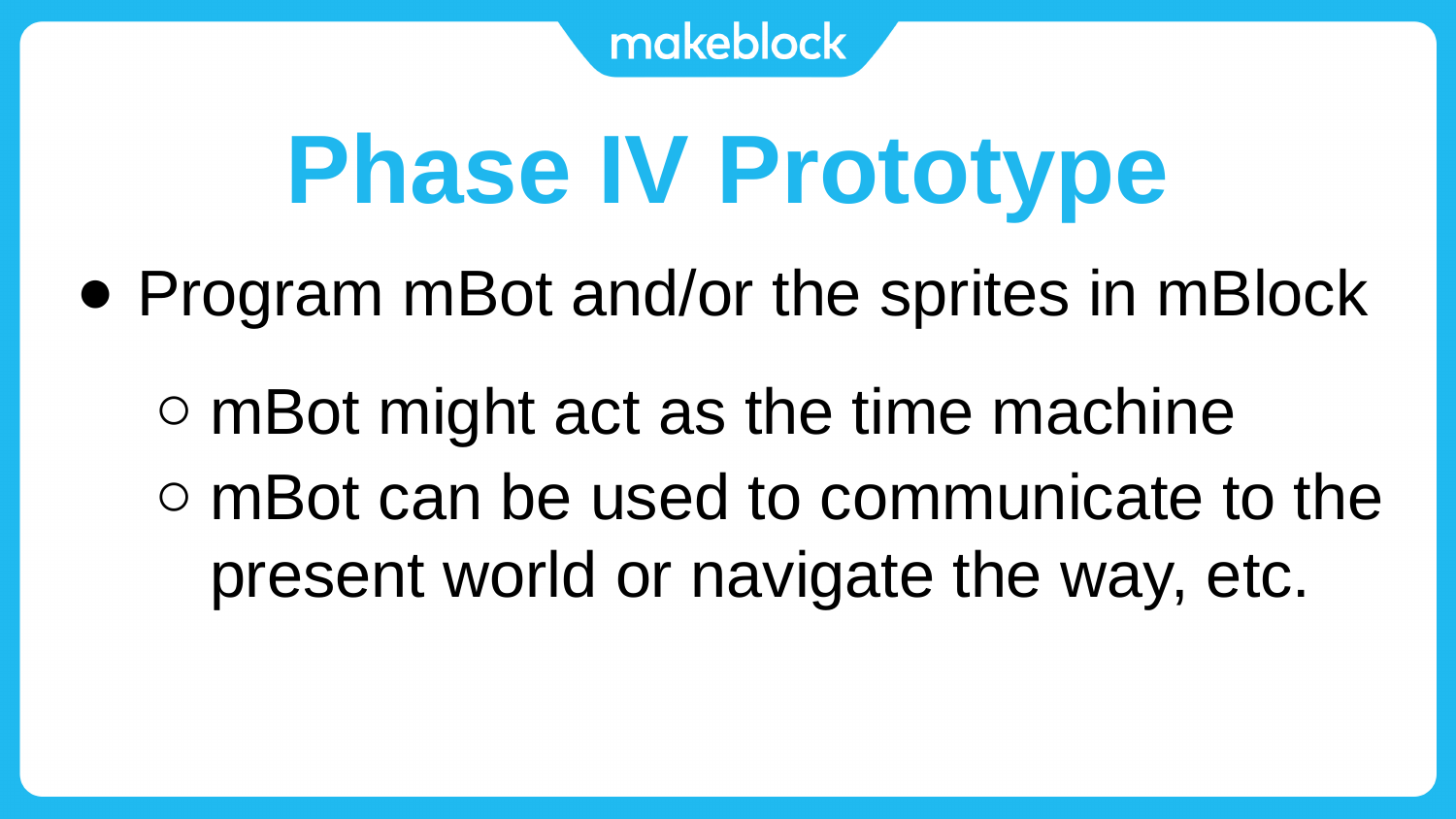

# Phase IV Prototype
Program mBot and/or the sprites in mBlock
mBot might act as the time machine
mBot can be used to communicate to the present world or navigate the way, etc.